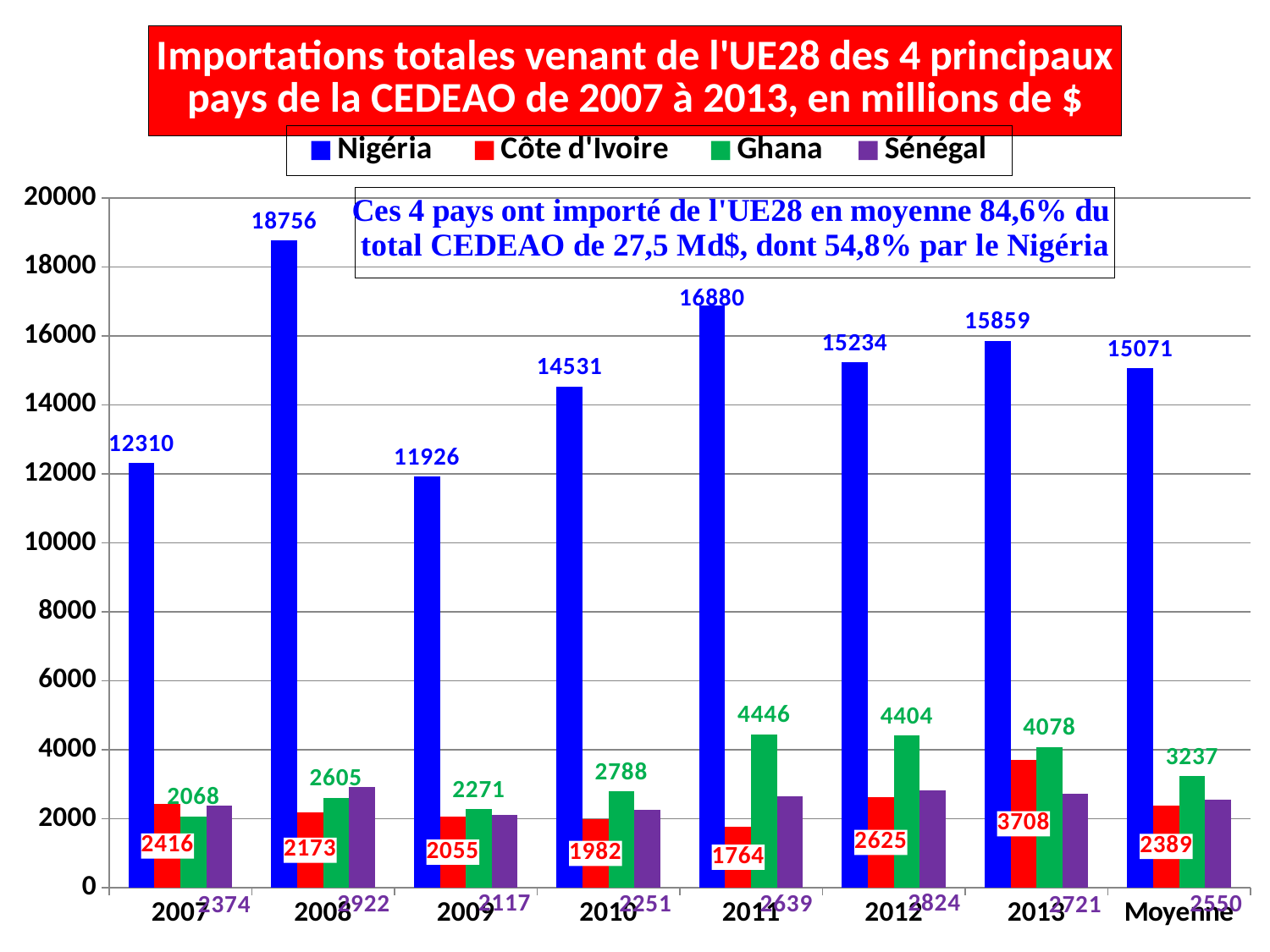

### Chart: Importations totales venant de l'UE28 des 4 principaux
pays de la CEDEAO de 2007 à 2013, en millions de $

| Category | Nigéria  | Côte d'Ivoire  | Ghana | Sénégal |
|---|---|---|---|---|
| 2007 | 12310.0 | 2416.0 | 2068.0 | 2374.0 |
| 2008 | 18756.0 | 2173.0 | 2605.0 | 2922.0 |
| 2009 | 11926.0 | 2055.0 | 2271.0 | 2117.0 |
| 2010 | 14531.0 | 1982.0 | 2788.0 | 2251.0 |
| 2011 | 16880.0 | 1764.0 | 4446.0 | 2639.0 |
| 2012 | 15234.0 | 2625.0 | 4404.0 | 2824.0 |
| 2013 | 15859.0 | 3708.0 | 4078.0 | 2721.0 |
| Moyenne | 15071.0 | 2389.0 | 3237.0 | 2550.0 |